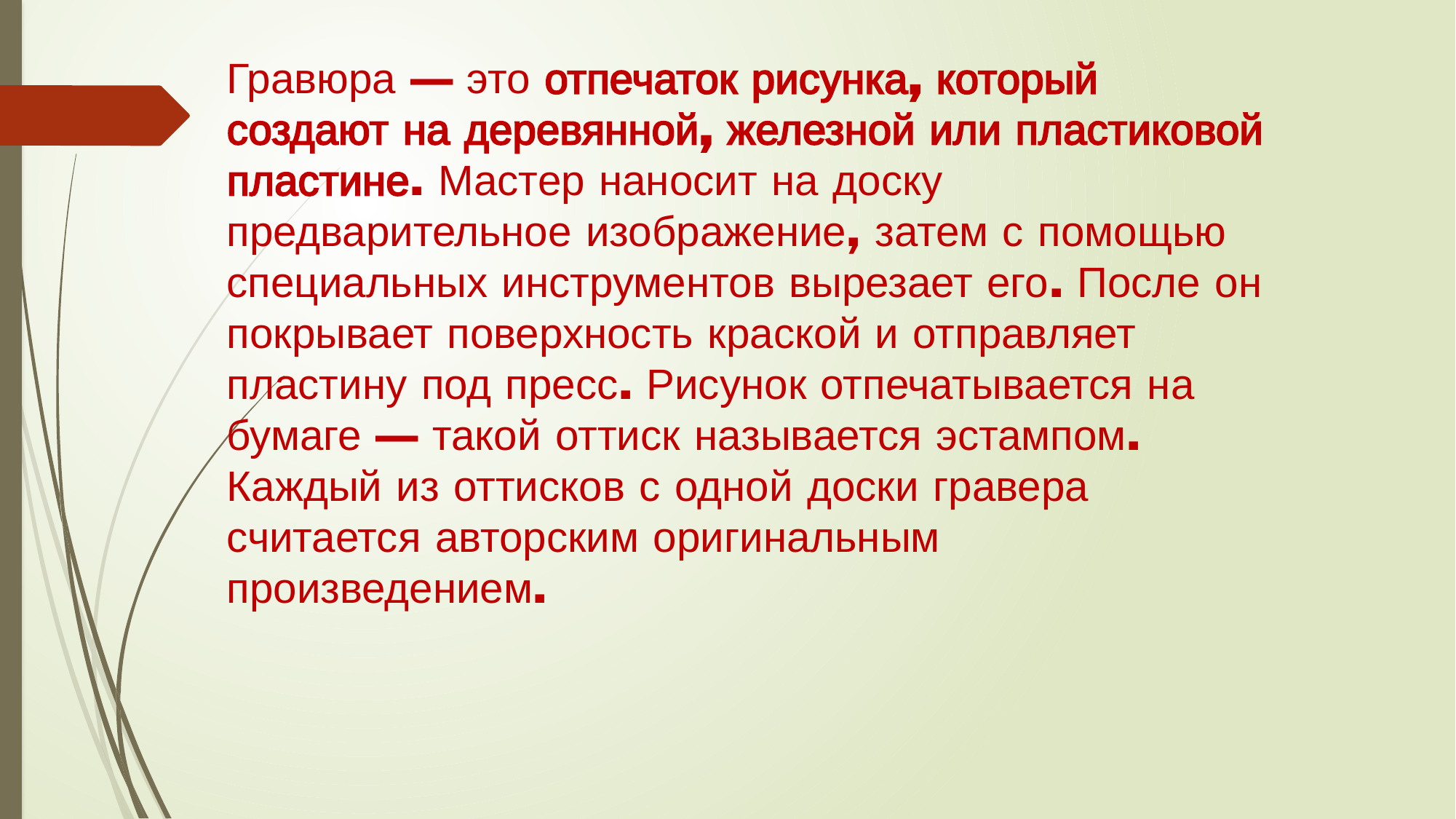

# Гравюра — это отпечаток рисунка, который создают на деревянной, железной или пластиковой пластине. Мастер наносит на доску предварительное изображение, затем с помощью специальных инструментов вырезает его. После он покрывает поверхность краской и отправляет пластину под пресс. Рисунок отпечатывается на бумаге — такой оттиск называется эстампом. Каждый из оттисков с одной доски гравера считается авторским оригинальным произведением.